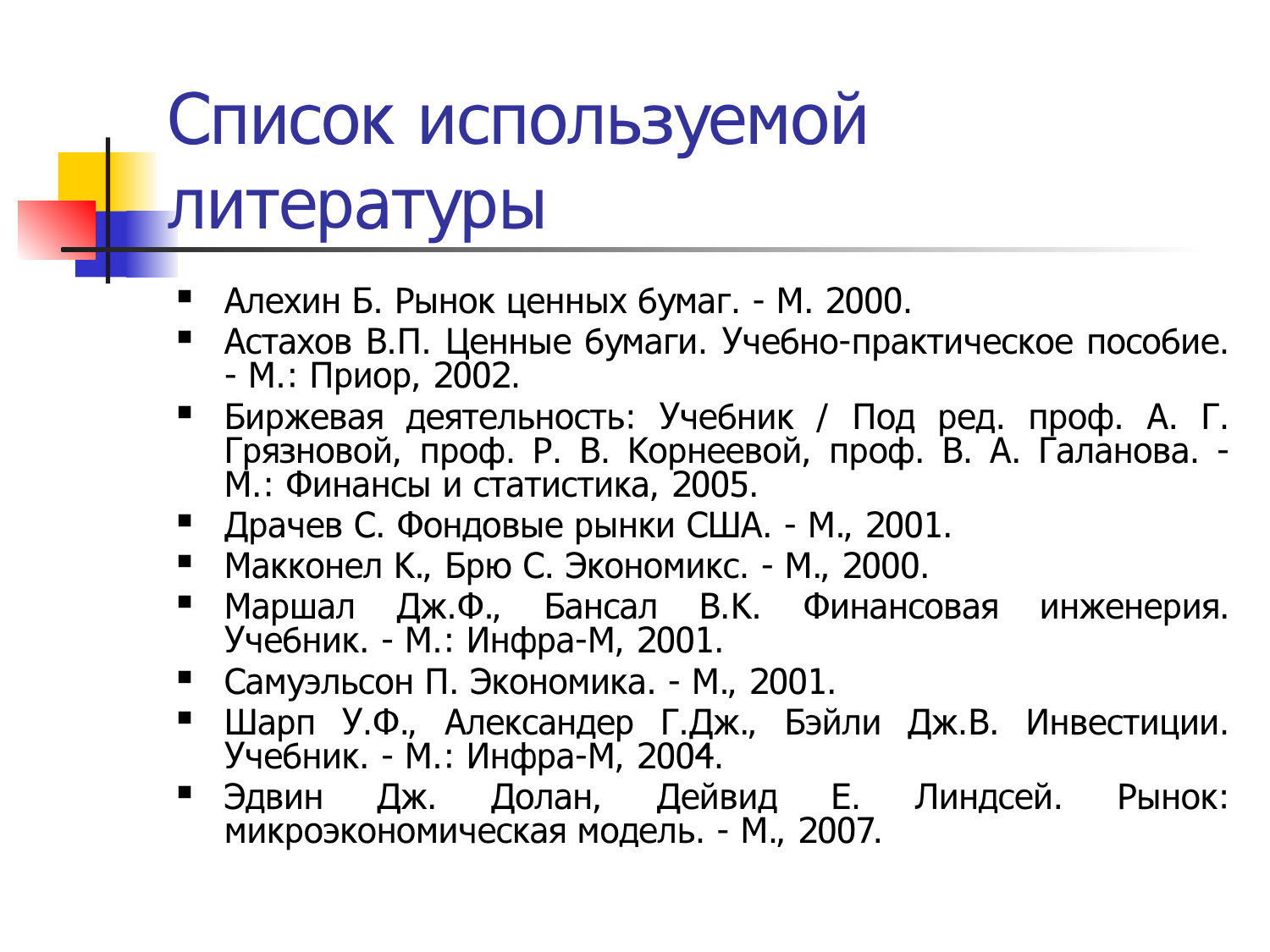

# Список используемой литературы
Алехин Б. Рынок ценных бумаг. - М. 2000.
Астахов В.П. Ценные бумаги. Учебно-практическое пособие. - М.: Приор, 2002.
Биржевая деятельность: Учебник / Под ред. проф. А. Г. Грязновой, проф. Р. В. Корнеевой, проф. В. А. Галанова. - М.: Финансы и статистика, 2005.
Драчев С. Фондовые рынки США. - М., 2001.
Макконел К., Брю С. Экономикс. - М., 2000.
Маршал Дж.Ф., Бансал В.К. Финансовая инженерия. Учебник. - М.: Инфра-М, 2001.
Самуэльсон П. Экономика. - М., 2001.
Шарп У.Ф., Александер Г.Дж., Бэйли Дж.В. Инвестиции. Учебник. - М.: Инфра-М, 2004.
Эдвин Дж. Долан, Дейвид Е. Линдсей. Рынок: микроэкономическая модель. - М., 2007.